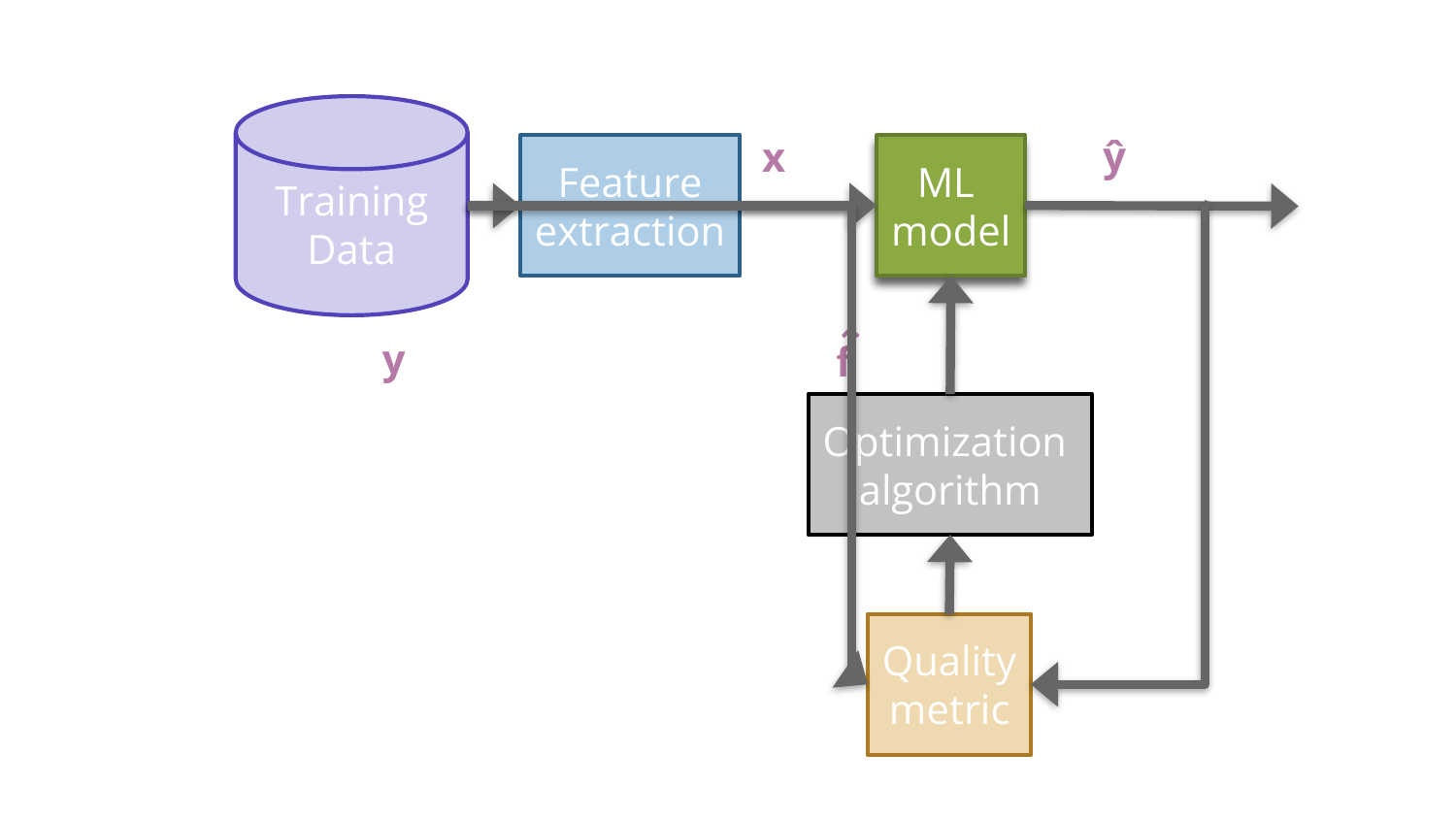

Training
Data
ŷ
x
Feature
extraction
ML
model
⌃
f
y
Optimization
algorithm
Quality
metric
43